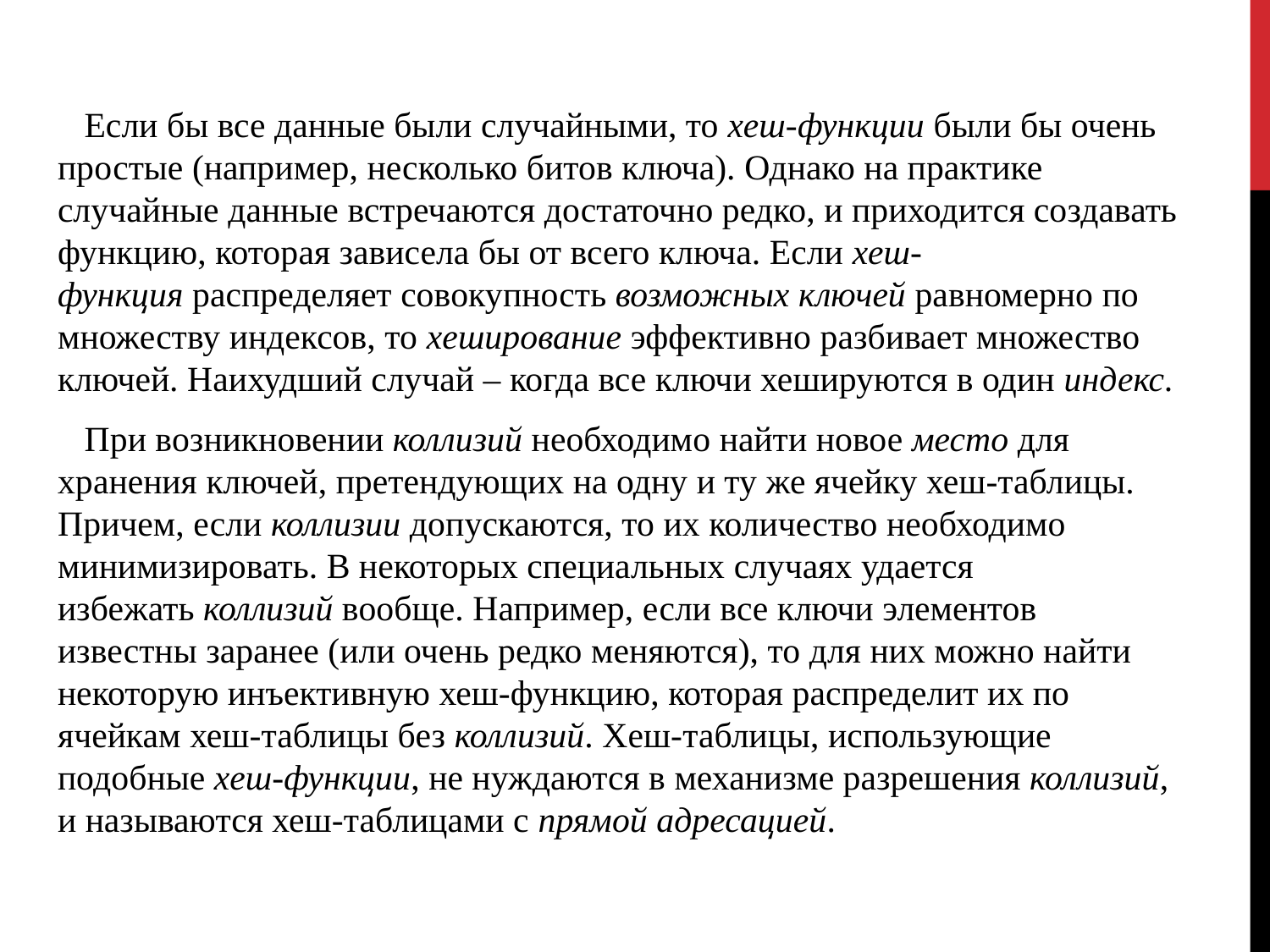

Если бы все данные были случайными, то хеш-функции были бы очень простые (например, несколько битов ключа). Однако на практике случайные данные встречаются достаточно редко, и приходится создавать функцию, которая зависела бы от всего ключа. Если хеш-функция распределяет совокупность возможных ключей равномерно по множеству индексов, то хеширование эффективно разбивает множество ключей. Наихудший случай – когда все ключи хешируются в один индекс.
   При возникновении коллизий необходимо найти новое место для хранения ключей, претендующих на одну и ту же ячейку хеш-таблицы. Причем, если коллизии допускаются, то их количество необходимо минимизировать. В некоторых специальных случаях удается избежать коллизий вообще. Например, если все ключи элементов известны заранее (или очень редко меняются), то для них можно найти некоторую инъективную хеш-функцию, которая распределит их по ячейкам хеш-таблицы без коллизий. Хеш-таблицы, использующие подобные хеш-функции, не нуждаются в механизме разрешения коллизий, и называются хеш-таблицами с прямой адресацией.